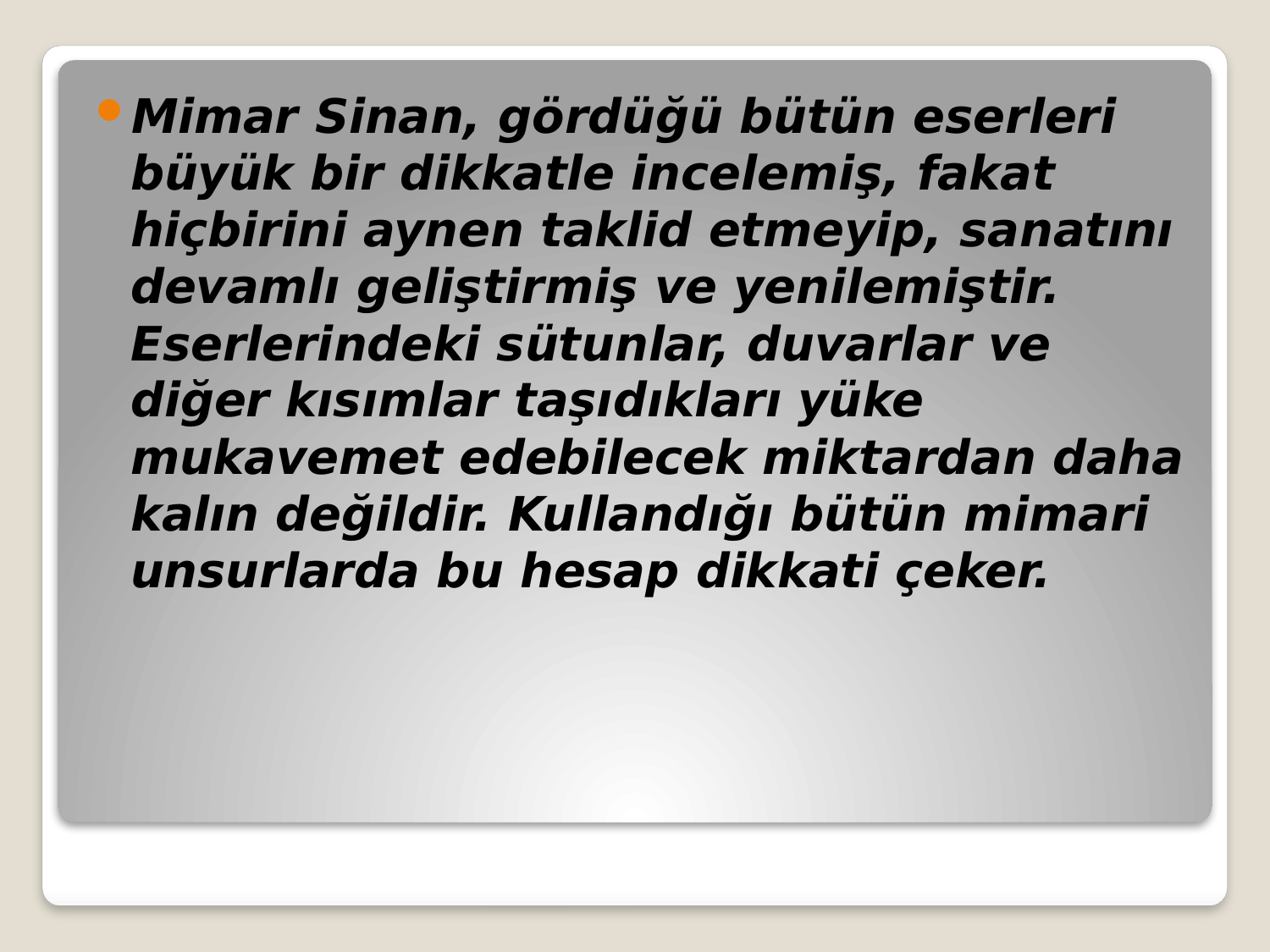

Mimar Sinan, gördüğü bütün eserleri büyük bir dikkatle incelemiş, fakat hiçbirini aynen taklid etmeyip, sanatını devamlı geliştirmiş ve yenilemiştir. Eserlerindeki sütunlar, duvarlar ve diğer kısımlar taşıdıkları yüke mukavemet edebilecek miktardan daha kalın değildir. Kullandığı bütün mimari unsurlarda bu hesap dikkati çeker.

#